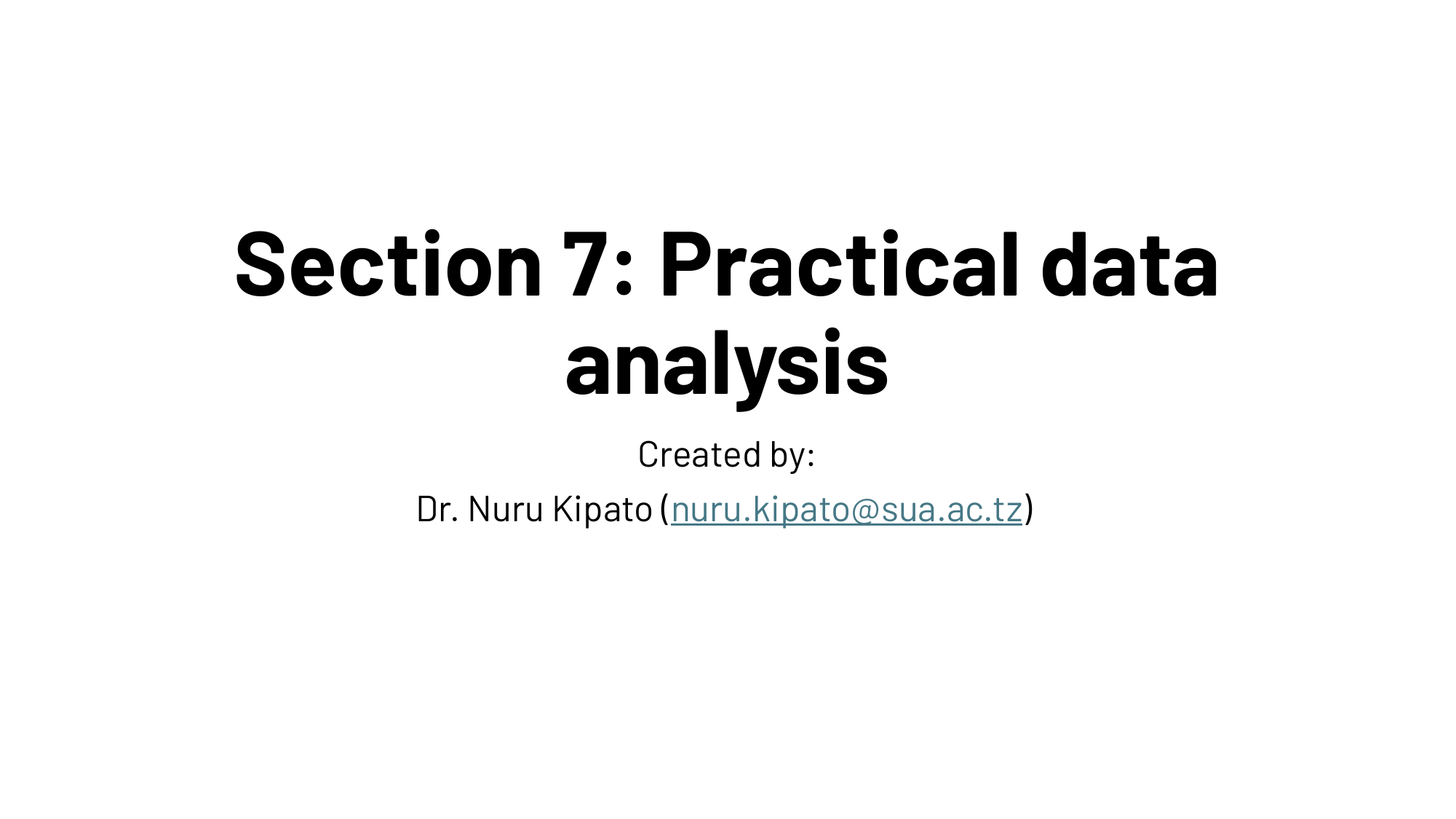

# Section 7: Practical data analysis
Created by:
Dr. Nuru Kipato (nuru.kipato@sua.ac.tz)